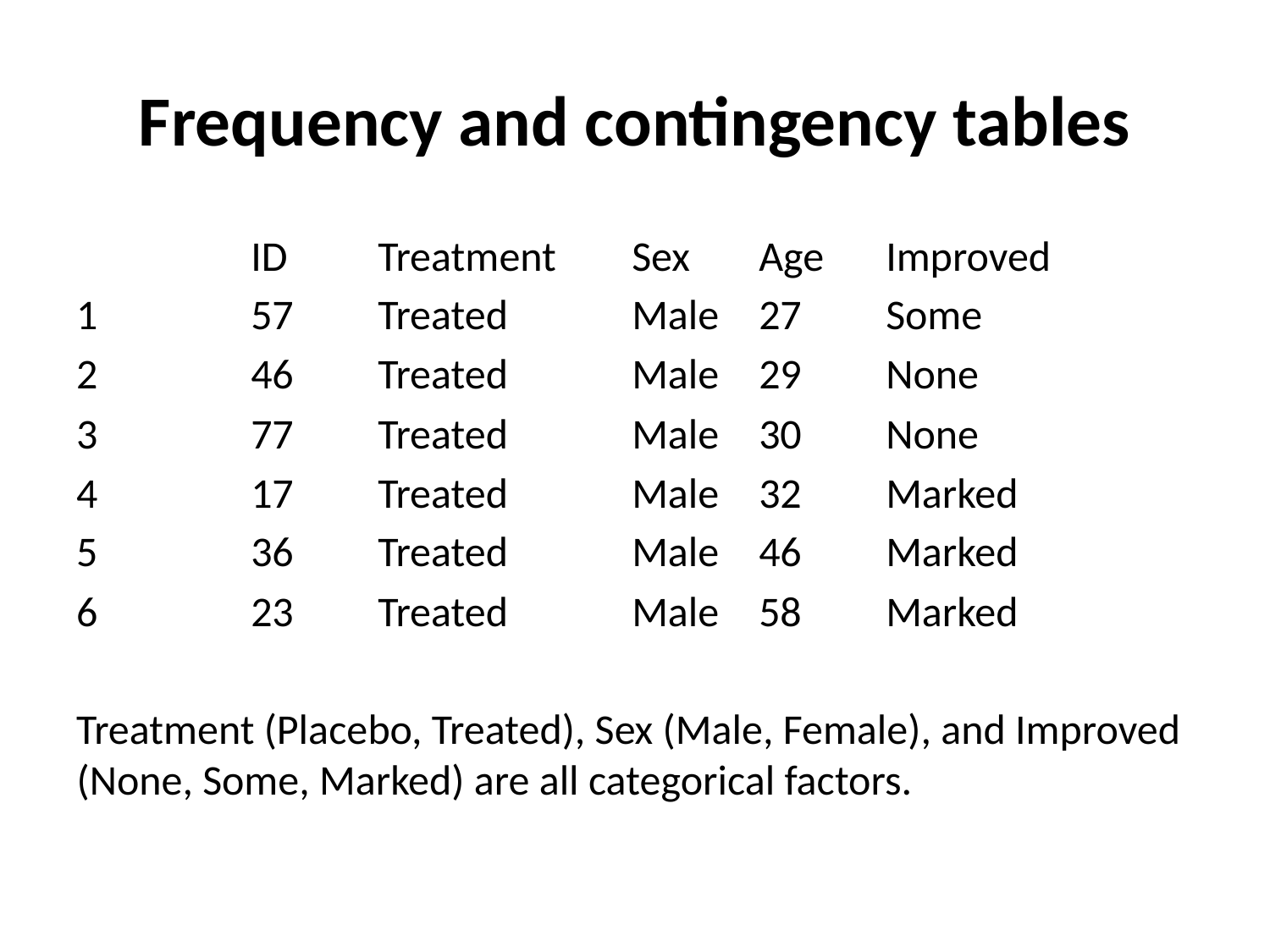

# Frequency and contingency tables
		ID 	Treatment 	Sex 	Age 	Improved
1 		57	Treated 	Male 	27 	Some
2 		46	Treated 	Male 	29 	None
3 		77 	Treated 	Male 	30	None
4 		17 	Treated 	Male 	32 	Marked
5 		36 	Treated 	Male 	46 	Marked
6 		23 	Treated	Male 	58	Marked

Treatment (Placebo, Treated), Sex (Male, Female), and Improved (None, Some, Marked) are all categorical factors.